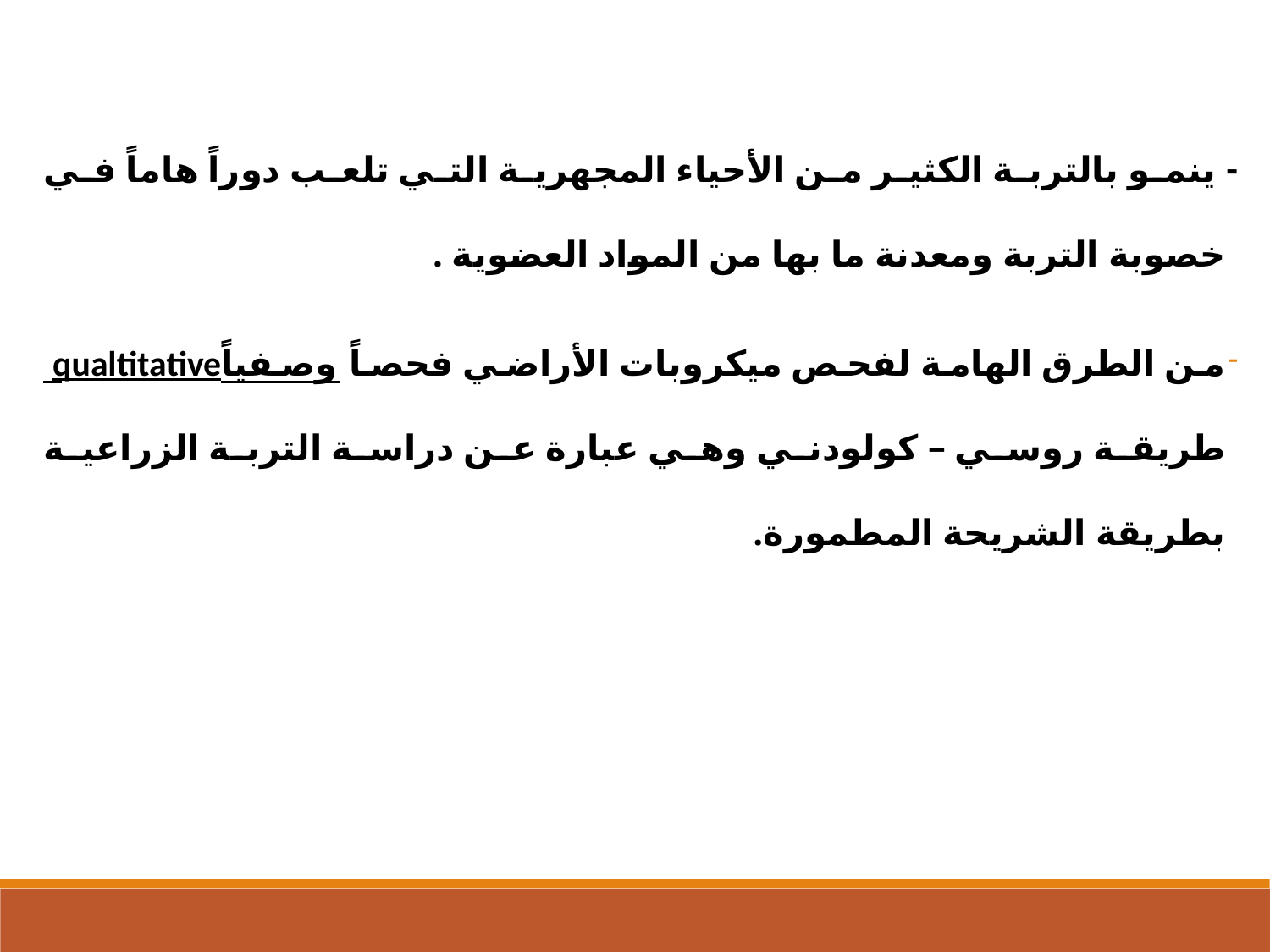

- ينمو بالتربة الكثير من الأحياء المجهرية التي تلعب دوراً هاماً في خصوبة التربة ومعدنة ما بها من المواد العضوية .
من الطرق الهامة لفحص ميكروبات الأراضي فحصاً وصفياًqualtitative  طريقة روسي – كولودني وهي عبارة عن دراسة التربة الزراعية بطريقة الشريحة المطمورة.